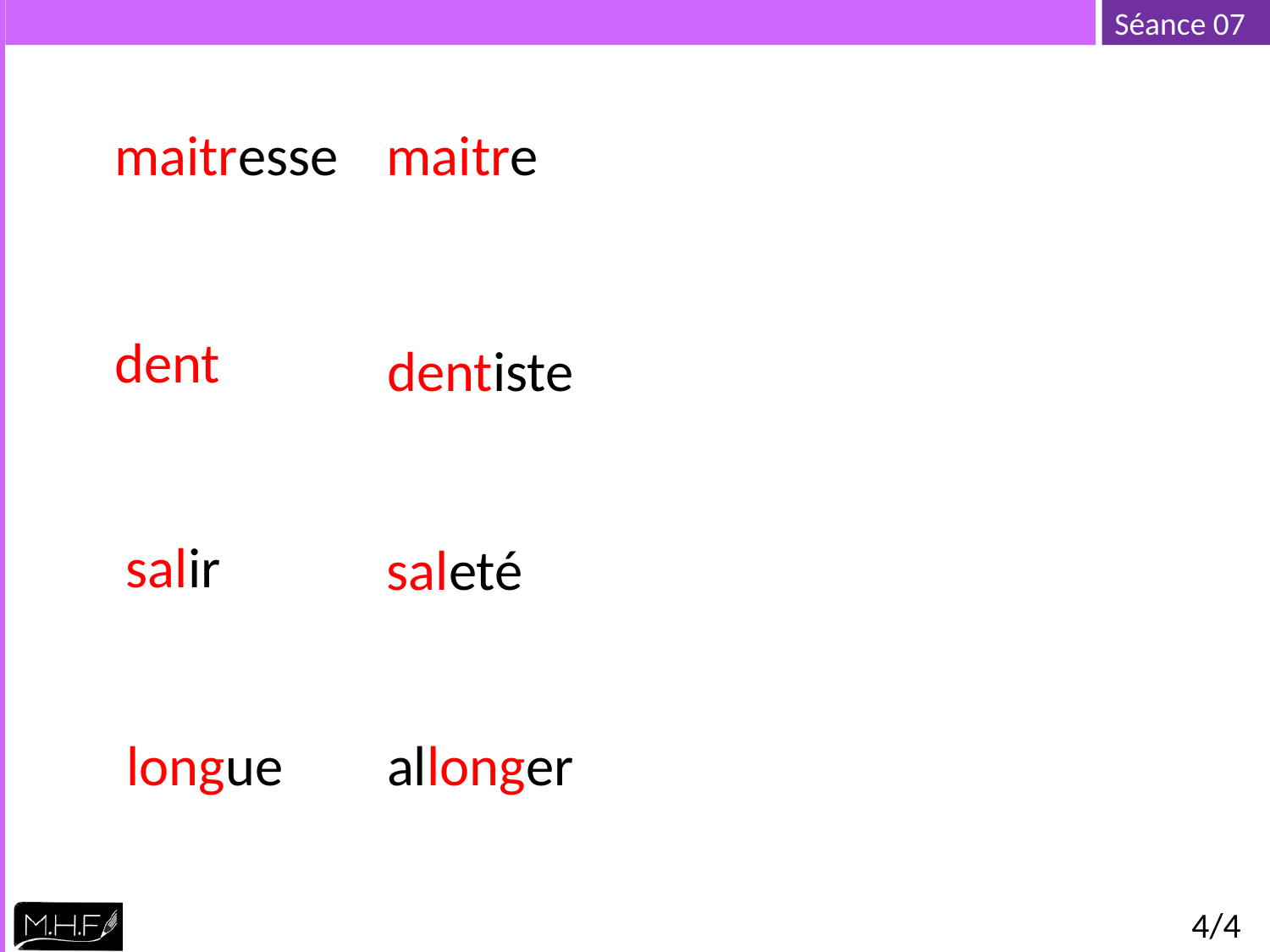

maitresse
maitre
dent
dentiste
salir
saleté
longue
allonger
4/4